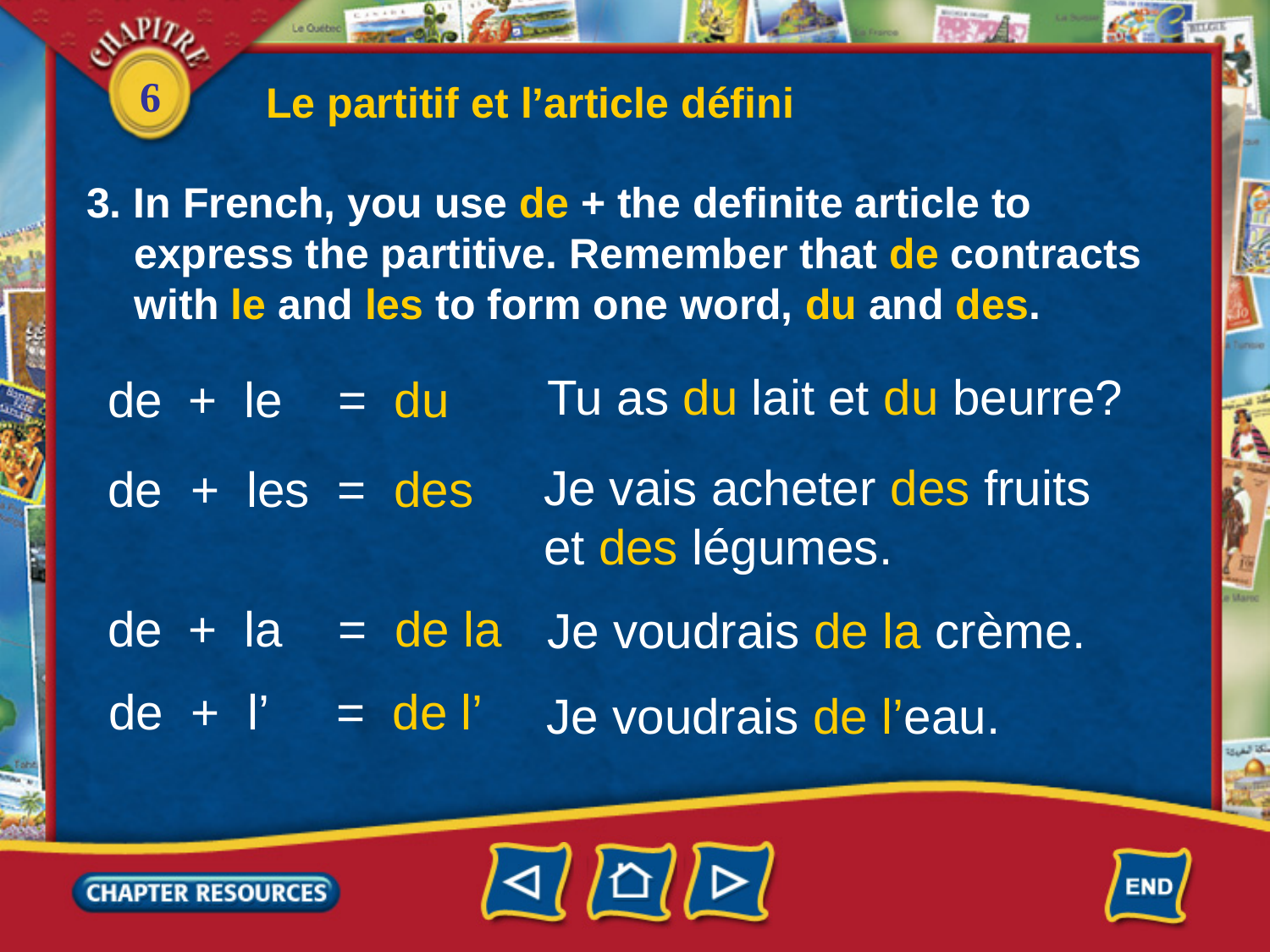

Le partitif et l’article défini
3. In French, you use de + the definite article to
    express the partitive. Remember that de contracts
    with le and les to form one word, du and des.
Tu as du lait et du beurre?
de  +  le    =  du
Je vais acheter des fruits et des légumes.
de  +  les  =  des
de  +  la    =  de la
Je voudrais de la crème.
de  +  l’     =  de l’
Je voudrais de l’eau.